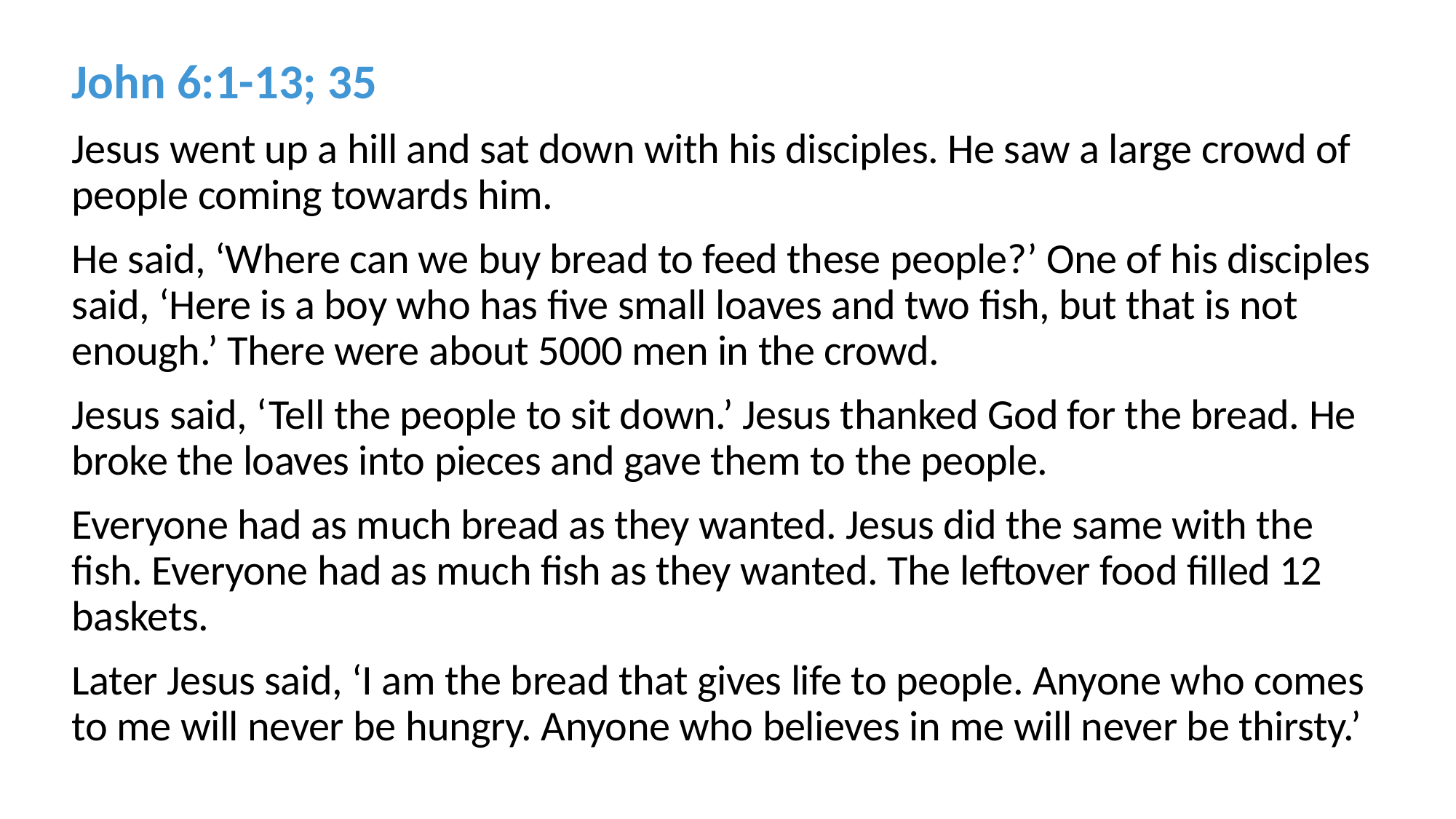

John 6:1-13; 35
Jesus went up a hill and sat down with his disciples. He saw a large crowd of people coming towards him.
He said, ‘Where can we buy bread to feed these people?’ One of his disciples said, ‘Here is a boy who has five small loaves and two fish, but that is not enough.’ There were about 5000 men in the crowd.
Jesus said, ‘Tell the people to sit down.’ Jesus thanked God for the bread. He broke the loaves into pieces and gave them to the people.
Everyone had as much bread as they wanted. Jesus did the same with the fish. Everyone had as much fish as they wanted. The leftover food filled 12 baskets.
Later Jesus said, ‘I am the bread that gives life to people. Anyone who comes to me will never be hungry. Anyone who believes in me will never be thirsty.’